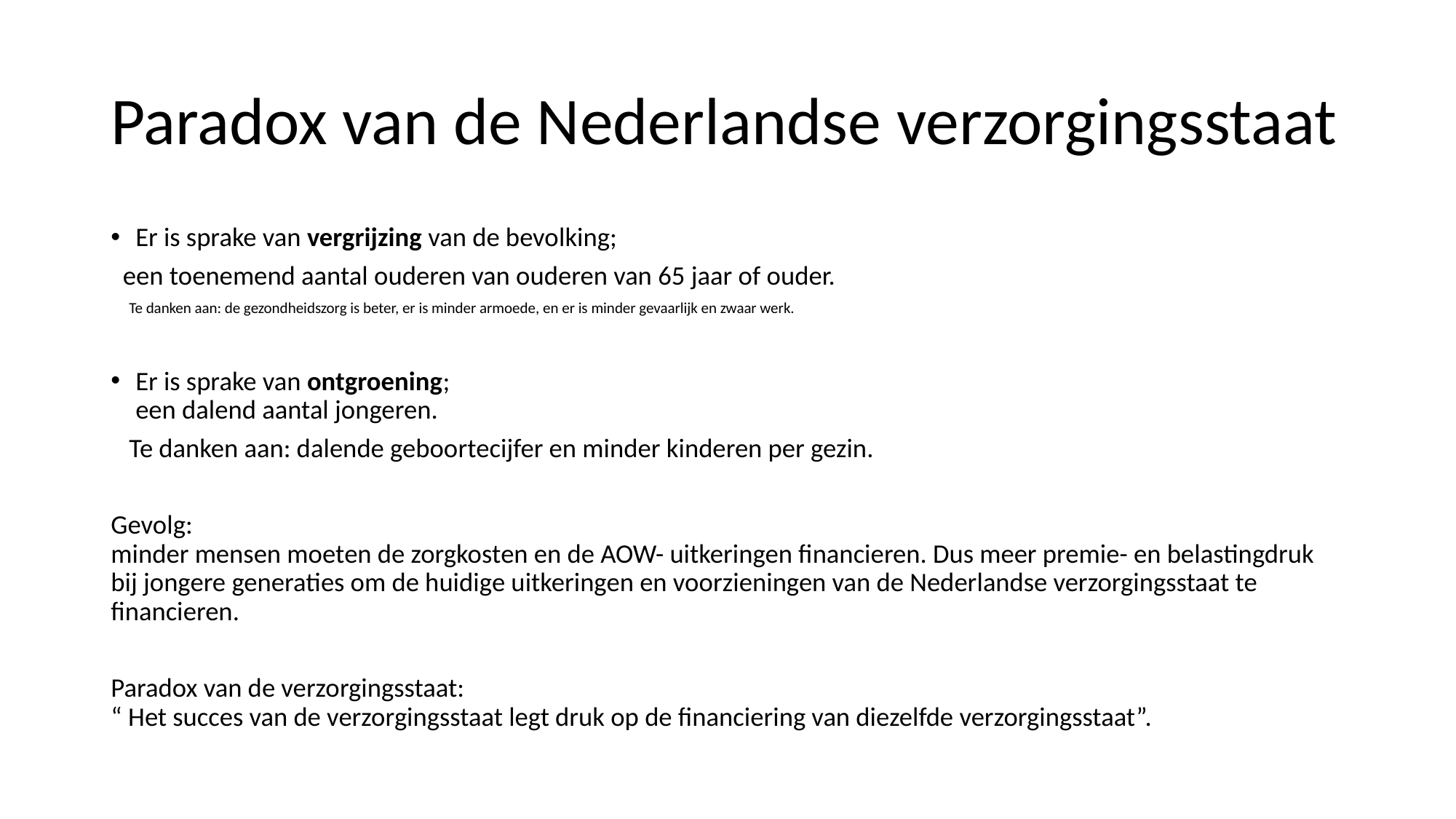

# Paradox van de Nederlandse verzorgingsstaat
Er is sprake van vergrijzing van de bevolking;
  een toenemend aantal ouderen van ouderen van 65 jaar of ouder.
   Te danken aan: de gezondheidszorg is beter, er is minder armoede, en er is minder gevaarlijk en zwaar werk.

Er is sprake van ontgroening;
een dalend aantal jongeren.
   Te danken aan: dalende geboortecijfer en minder kinderen per gezin.

Gevolg:
minder mensen moeten de zorgkosten en de AOW- uitkeringen financieren. Dus meer premie- en belastingdruk bij jongere generaties om de huidige uitkeringen en voorzieningen van de Nederlandse verzorgingsstaat te financieren.

Paradox van de verzorgingsstaat:
“ Het succes van de verzorgingsstaat legt druk op de financiering van diezelfde verzorgingsstaat”.